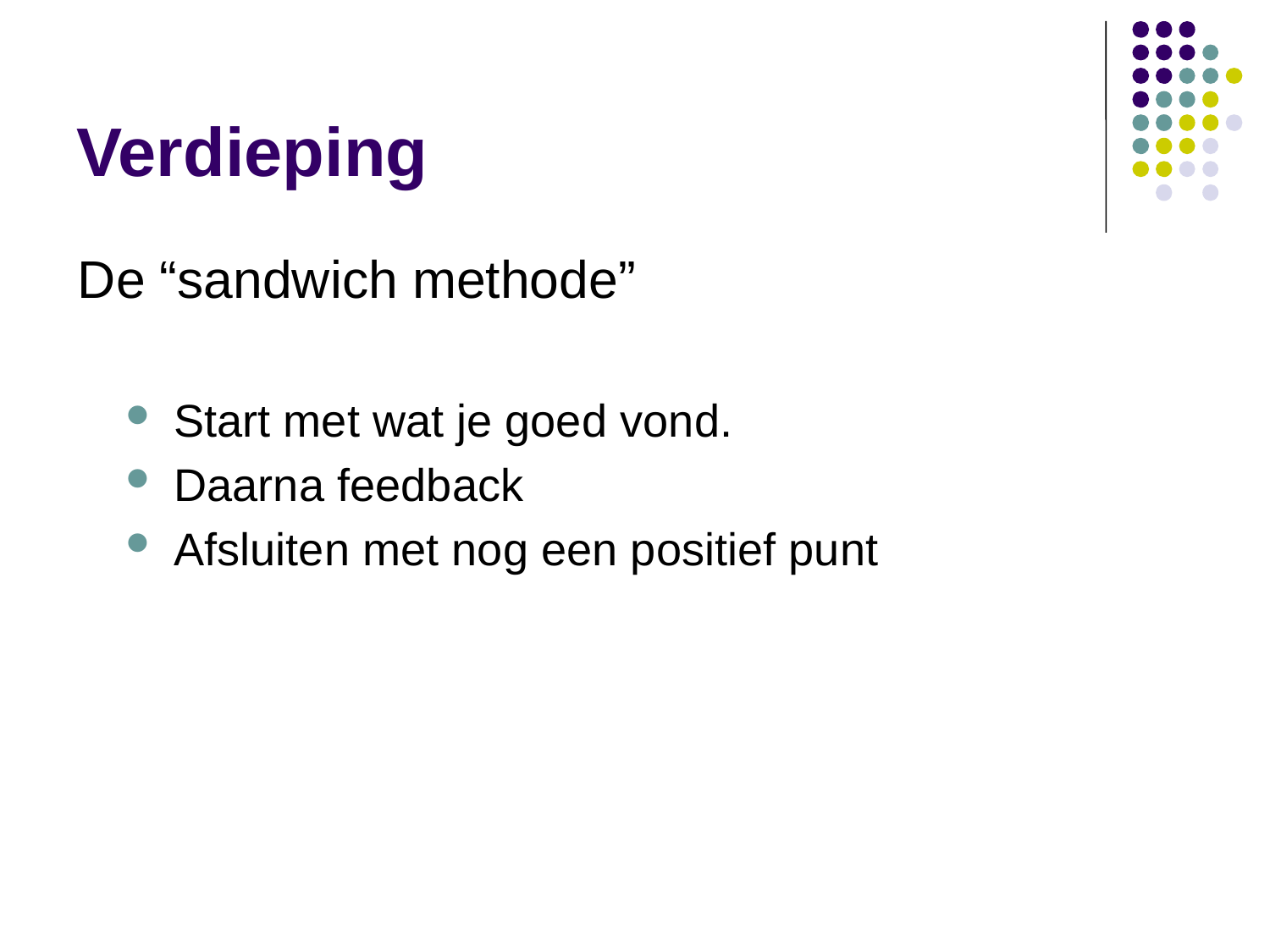

# Verdieping
De “sandwich methode”

Start met wat je goed vond.
Daarna feedback
Afsluiten met nog een positief punt